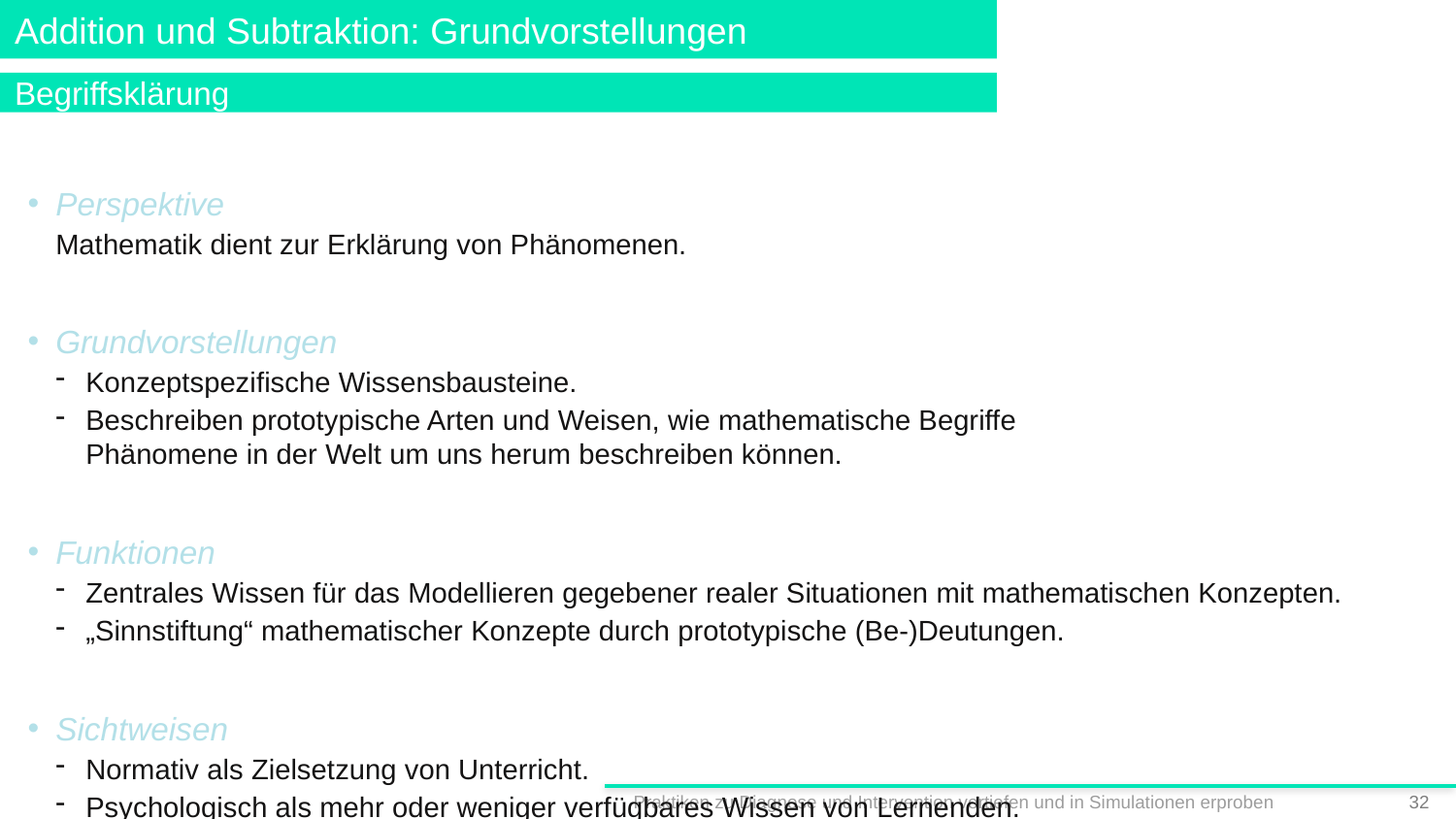

# Addition und Subtraktion: Grundvorstellungen

Begriffsklärung

Perspektive
Mathematik dient zur Erklärung von Phänomenen.

Grundvorstellungen
Konzeptspezifische Wissensbausteine.
Beschreiben prototypische Arten und Weisen, wie mathematische Begriffe
Phänomene in der Welt um uns herum beschreiben können.

Funktionen
Zentrales Wissen für das Modellieren gegebener realer Situationen mit mathematischen Konzepten.
„Sinnstiftung“ mathematischer Konzepte durch prototypische (Be-)Deutungen.

Sichtweisen
Normativ als Zielsetzung von Unterricht.
Psychologisch als mehr oder weniger verfügbares Wissen von Lernenden.
Deskriptiv als die Art der Beschreibung, die in einer gegebenen Situation genutzt wird.
Praktiken zu Diagnose und Intervention vertiefen und in Simulationen erproben
32